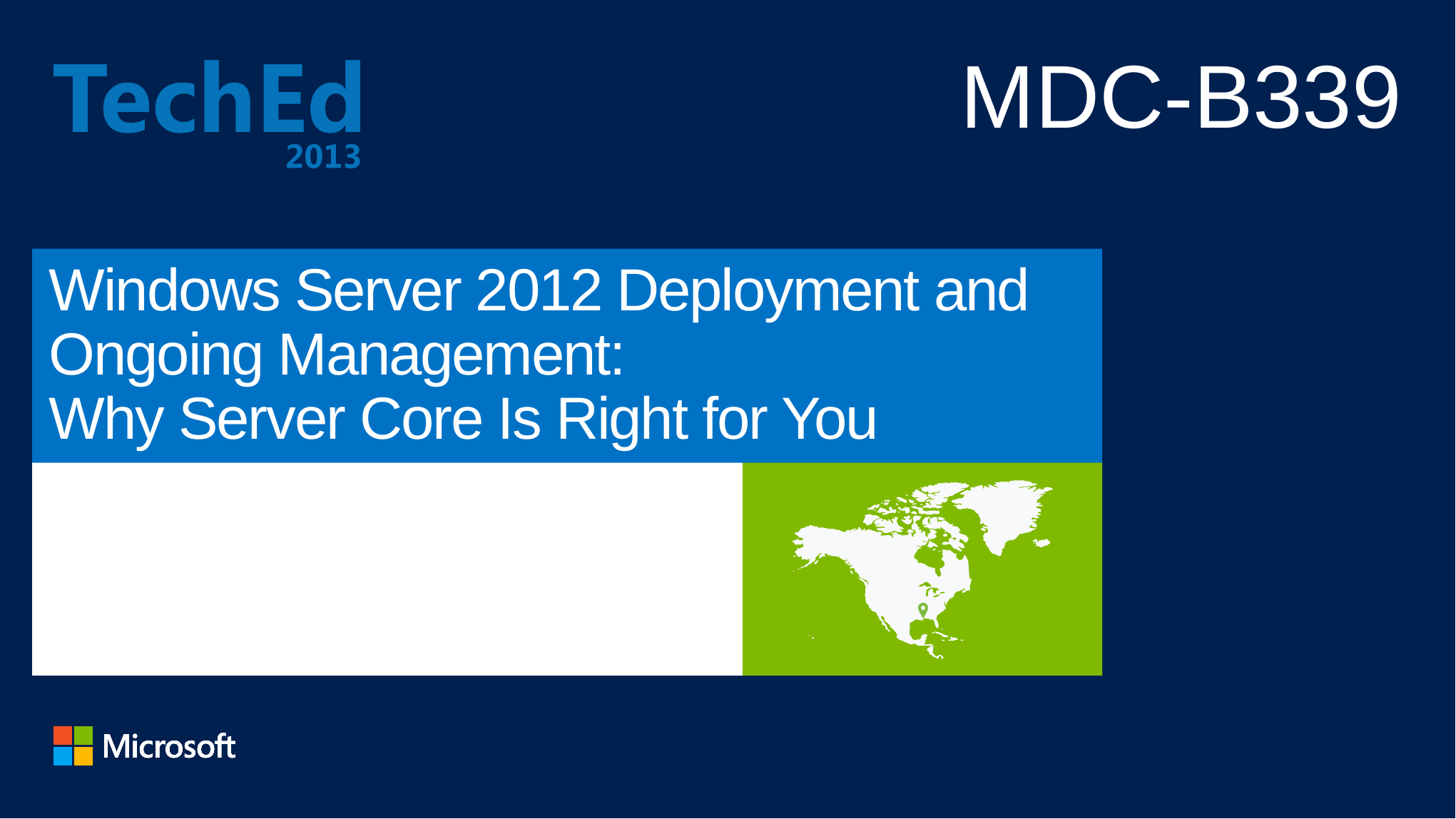

MDC-B339
# Windows Server 2012 Deployment and Ongoing Management: Why Server Core Is Right for You
Ian Lucas
Principal Program Manager
Windows Server